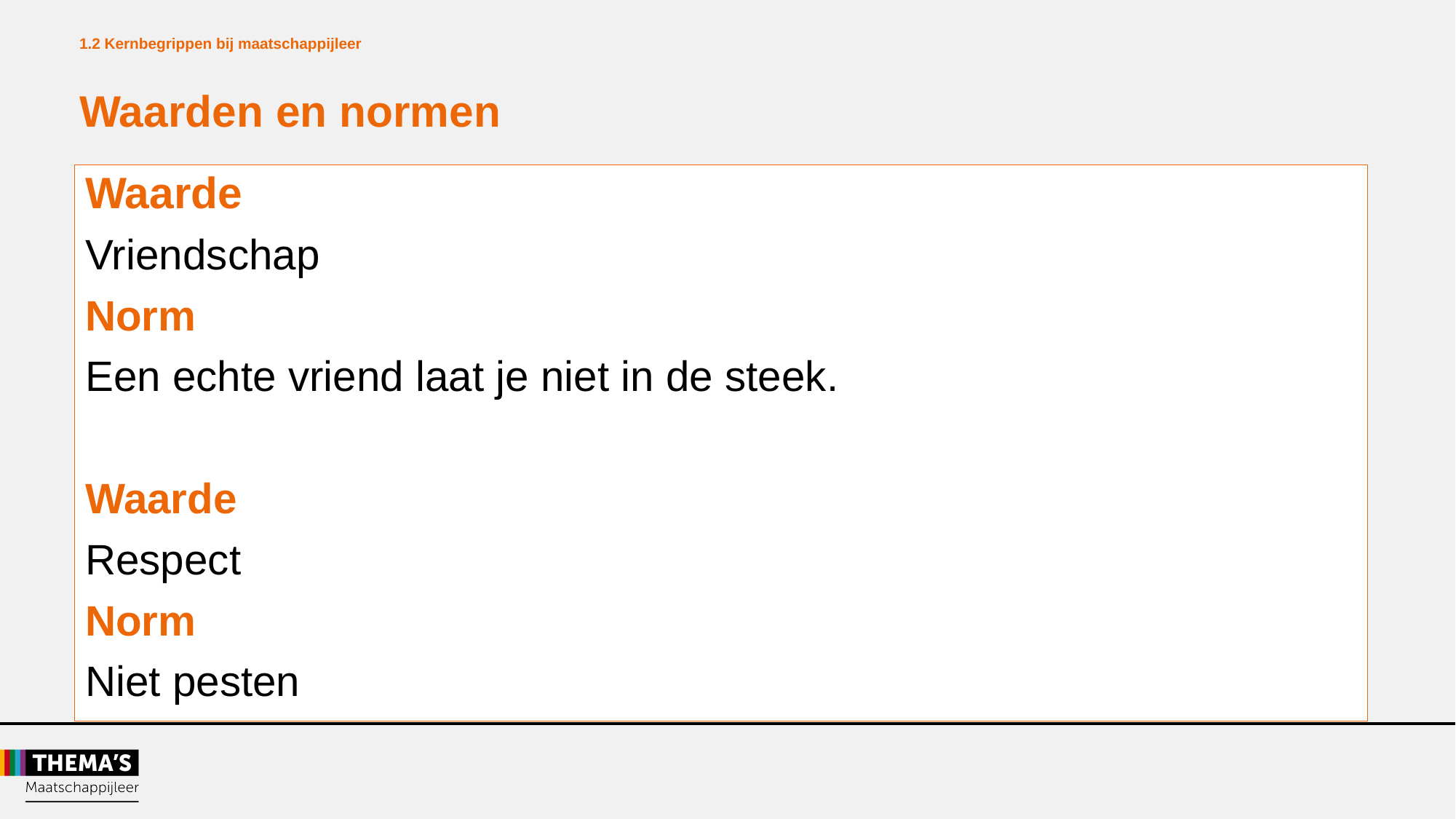

1.2 Kernbegrippen bij maatschappijleer
Waarden en normen
Waarde
Vriendschap
Norm
Een echte vriend laat je niet in de steek.

Waarde
Respect
Norm
Niet pesten